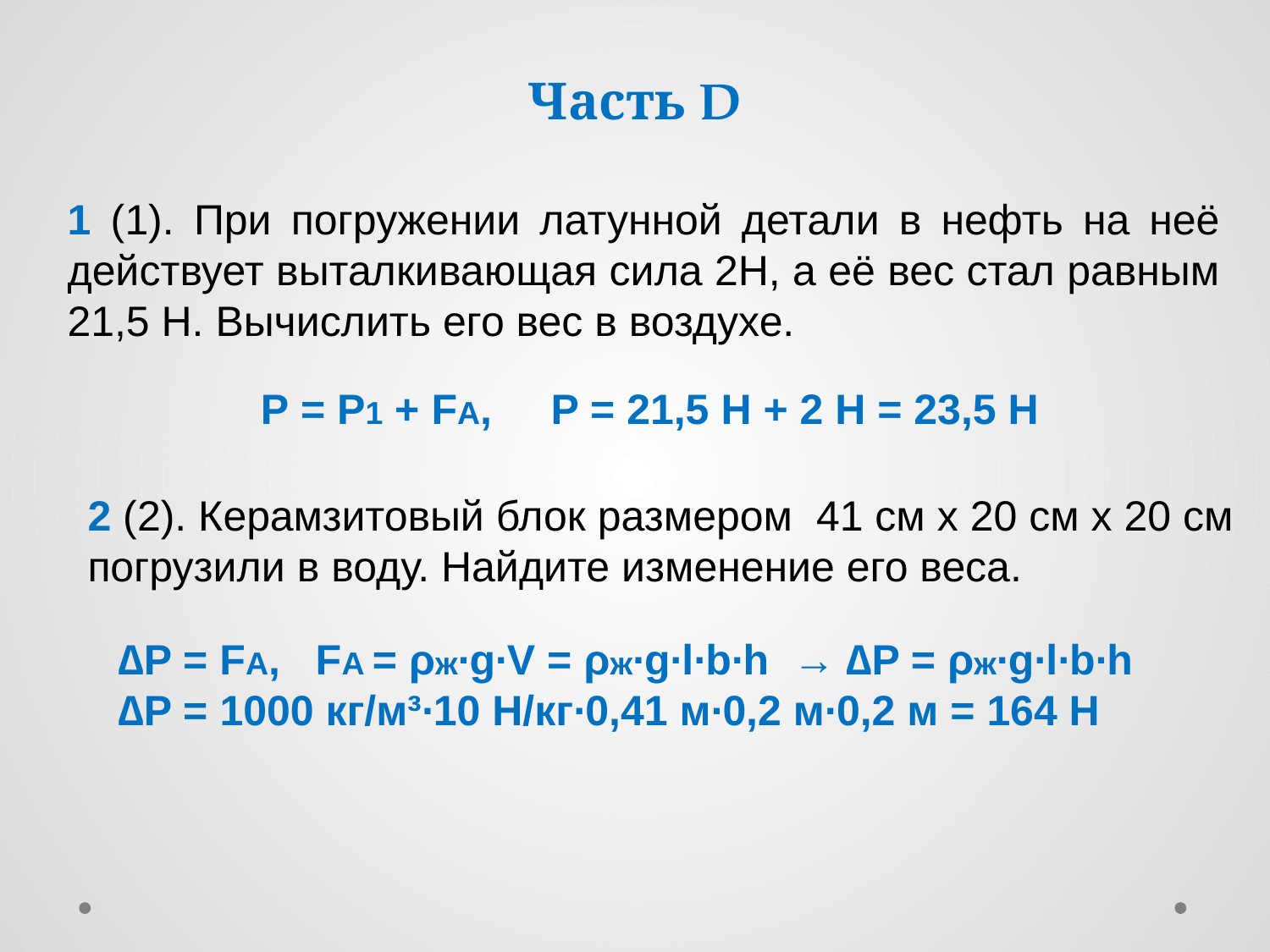

# Часть D
1 (1). При погружении латунной детали в нефть на неё действует выталкивающая сила 2Н, а её вес стал равным 21,5 Н. Вычислить его вес в воздухе.
Р = Р1 + FA,     P = 21,5 H + 2 H = 23,5 H
2 (2). Керамзитовый блок размером  41 см х 20 см х 20 см  погрузили в воду. Найдите изменение его веса.
∆P = FA,   FA = ρж∙g∙V = ρж∙g∙l∙b∙h  → ∆P = ρж∙g∙l∙b∙h
∆P = 1000 кг/м³∙10 Н/кг∙0,41 м∙0,2 м∙0,2 м = 164 Н